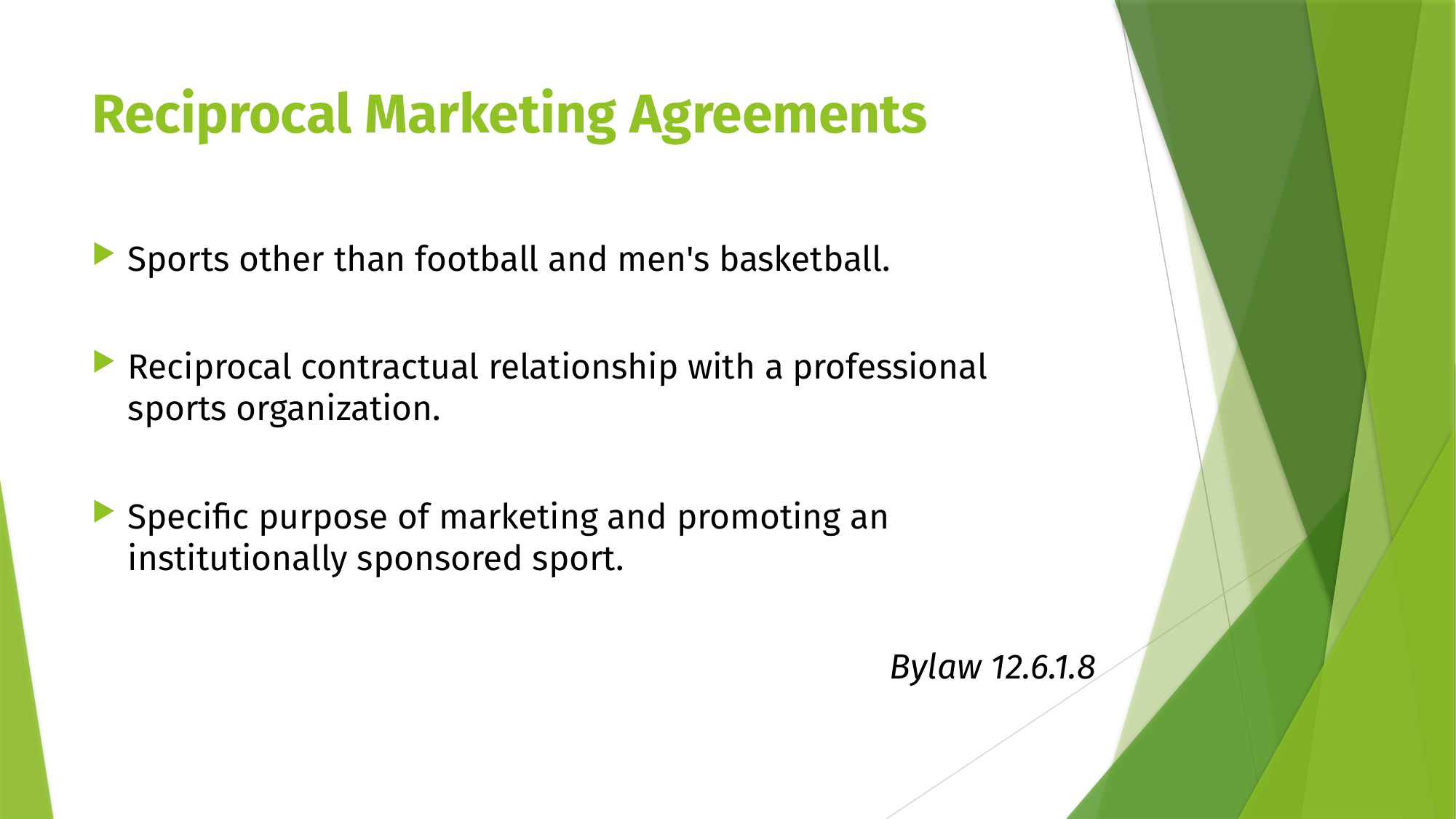

# Reciprocal Marketing Agreements
Sports other than football and men's basketball.

Reciprocal contractual relationship with a professional sports organization.

Specific purpose of marketing and promoting an institutionally sponsored sport.

Bylaw 12.6.1.8